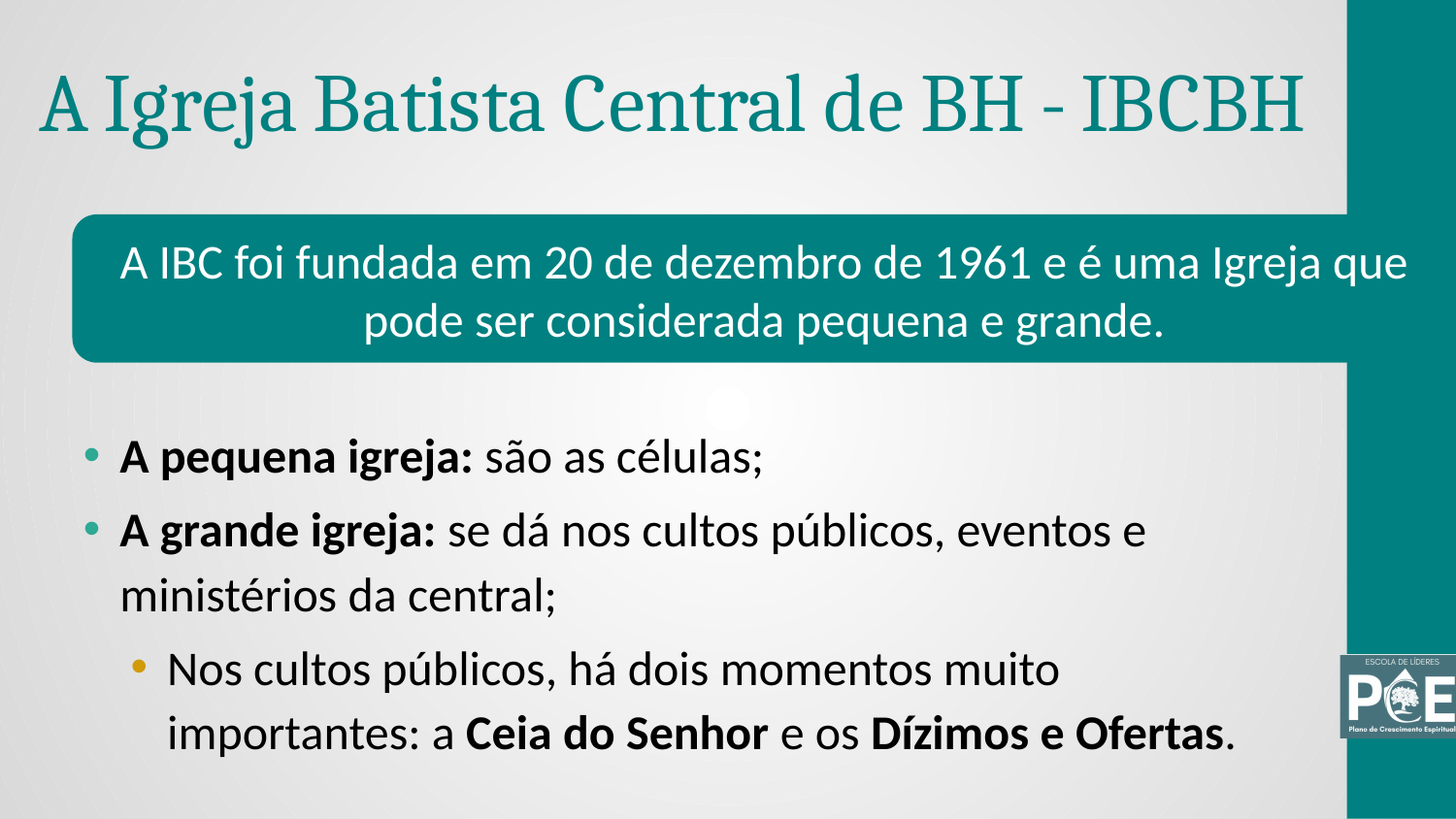

# A Igreja Batista Central de BH - IBCBH

A IBC foi fundada em 20 de dezembro de 1961 e é uma Igreja que pode ser considerada pequena e grande.
A pequena igreja: são as células;
A grande igreja: se dá nos cultos públicos, eventos e ministérios da central;
Nos cultos públicos, há dois momentos muito importantes: a Ceia do Senhor e os Dízimos e Ofertas.